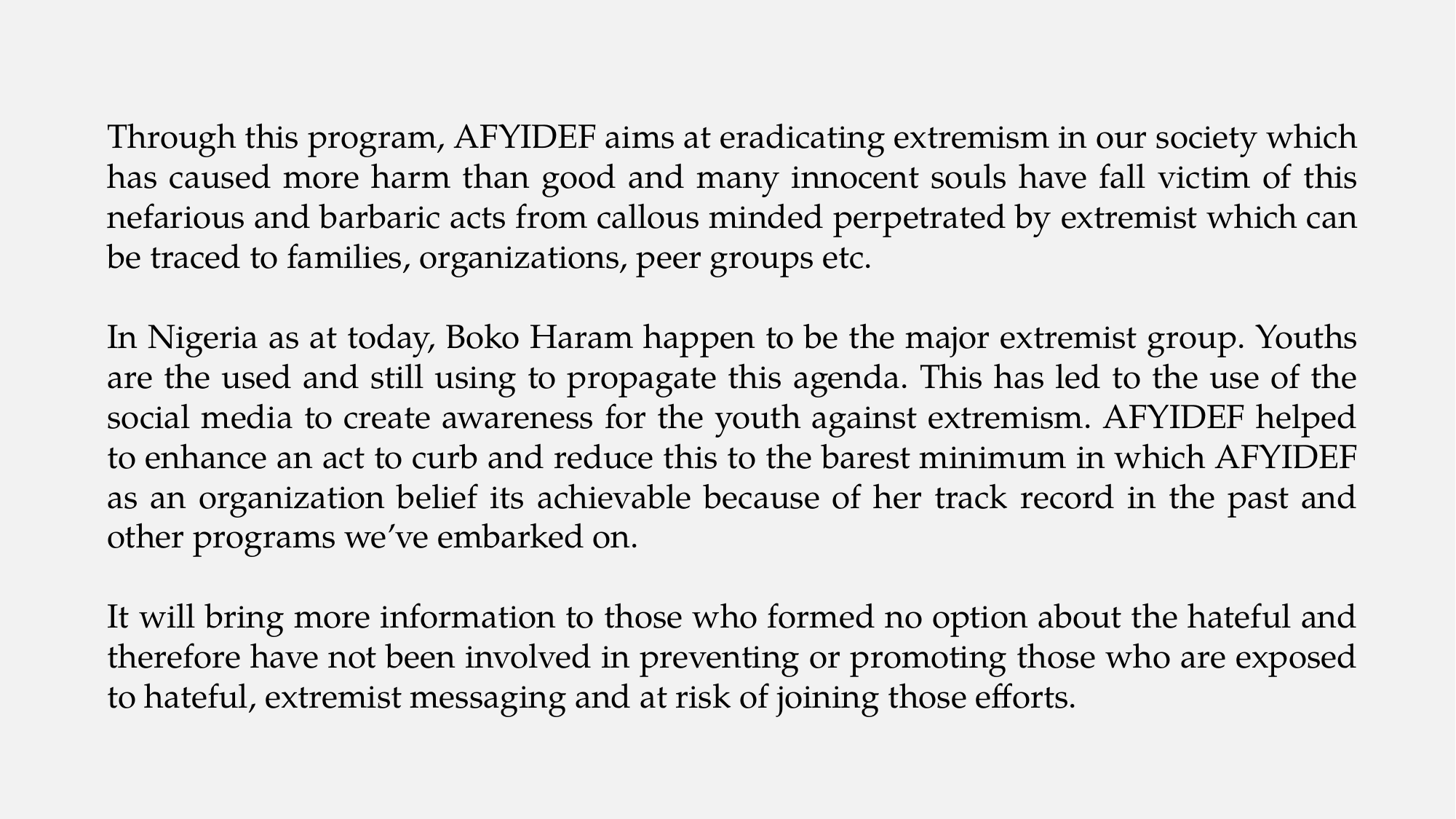

Through this program, AFYIDEF aims at eradicating extremism in our society which has caused more harm than good and many innocent souls have fall victim of this nefarious and barbaric acts from callous minded perpetrated by extremist which can be traced to families, organizations, peer groups etc.

In Nigeria as at today, Boko Haram happen to be the major extremist group. Youths are the used and still using to propagate this agenda. This has led to the use of the social media to create awareness for the youth against extremism. AFYIDEF helped to enhance an act to curb and reduce this to the barest minimum in which AFYIDEF as an organization belief its achievable because of her track record in the past and other programs we’ve embarked on.

It will bring more information to those who formed no option about the hateful and therefore have not been involved in preventing or promoting those who are exposed to hateful, extremist messaging and at risk of joining those efforts.